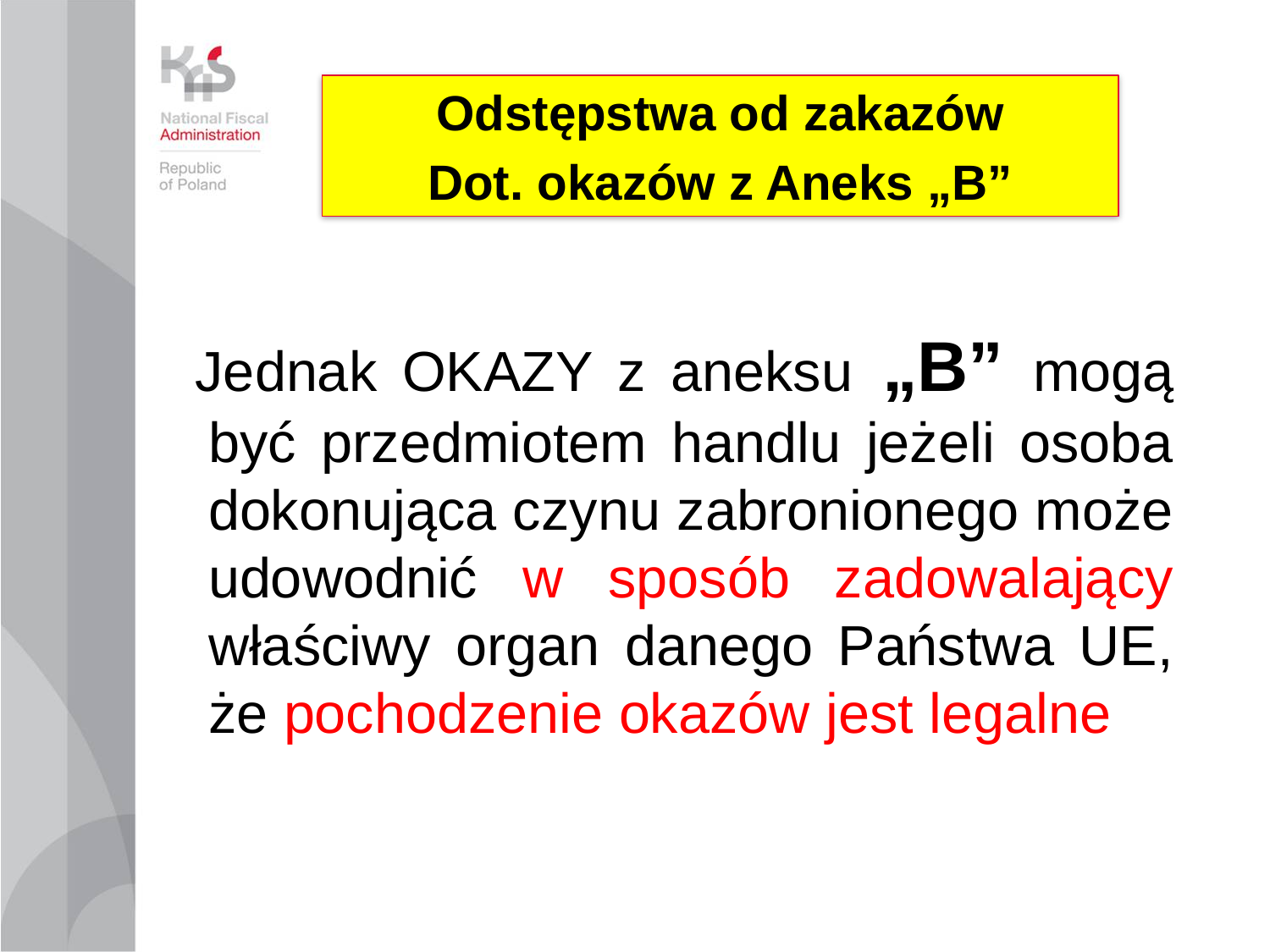

Odstępstwa od zakazów
Dot. okazów z Aneks „B”
Jednak OKAZY z aneksu „B” mogą być przedmiotem handlu jeżeli osoba dokonująca czynu zabronionego może udowodnić w sposób zadowalający
właściwy organ danego Państwa UE,
że pochodzenie okazów jest legalne